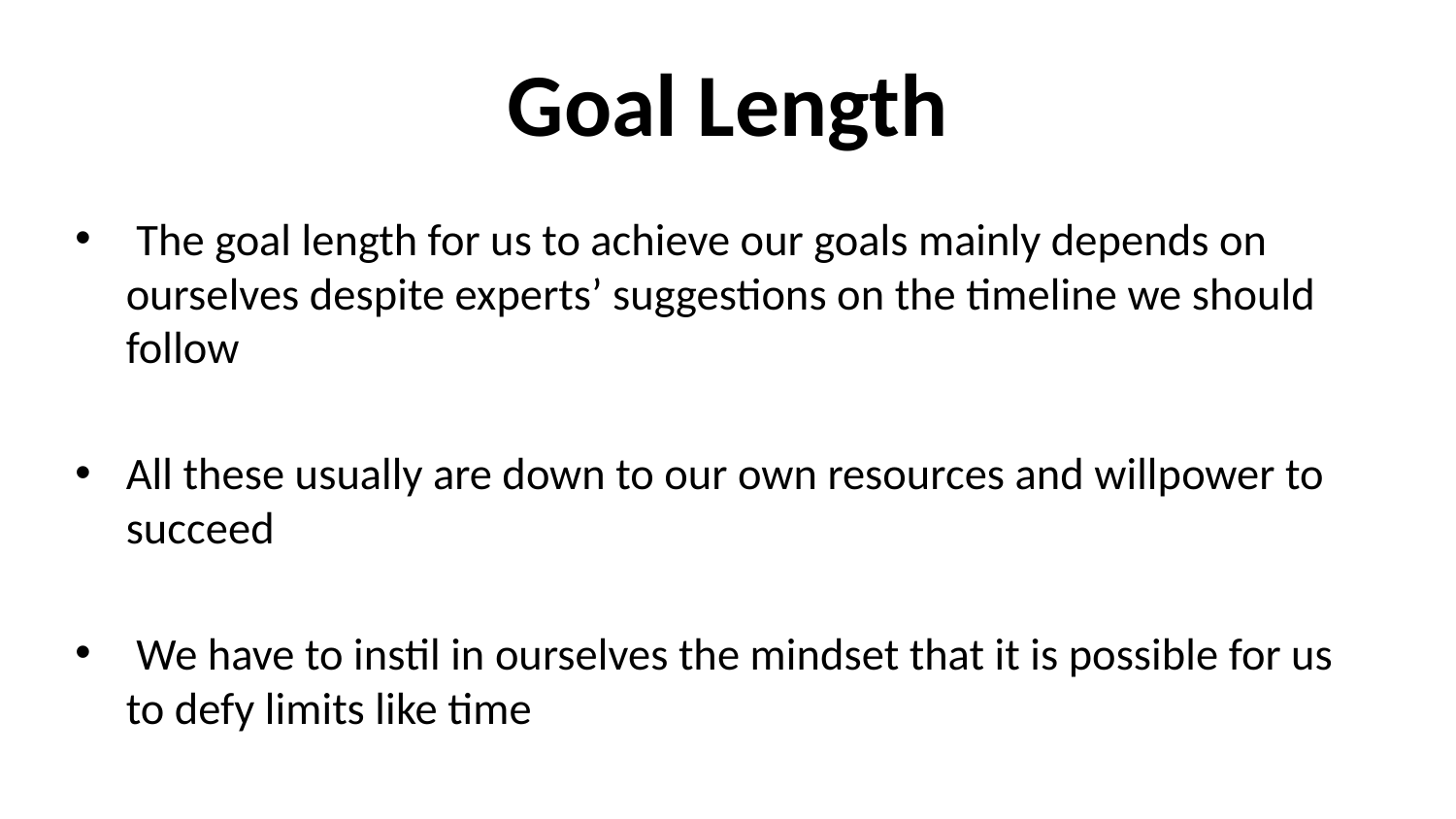

# Goal Length
 The goal length for us to achieve our goals mainly depends on ourselves despite experts’ suggestions on the timeline we should follow

All these usually are down to our own resources and willpower to succeed

 We have to instil in ourselves the mindset that it is possible for us to defy limits like time